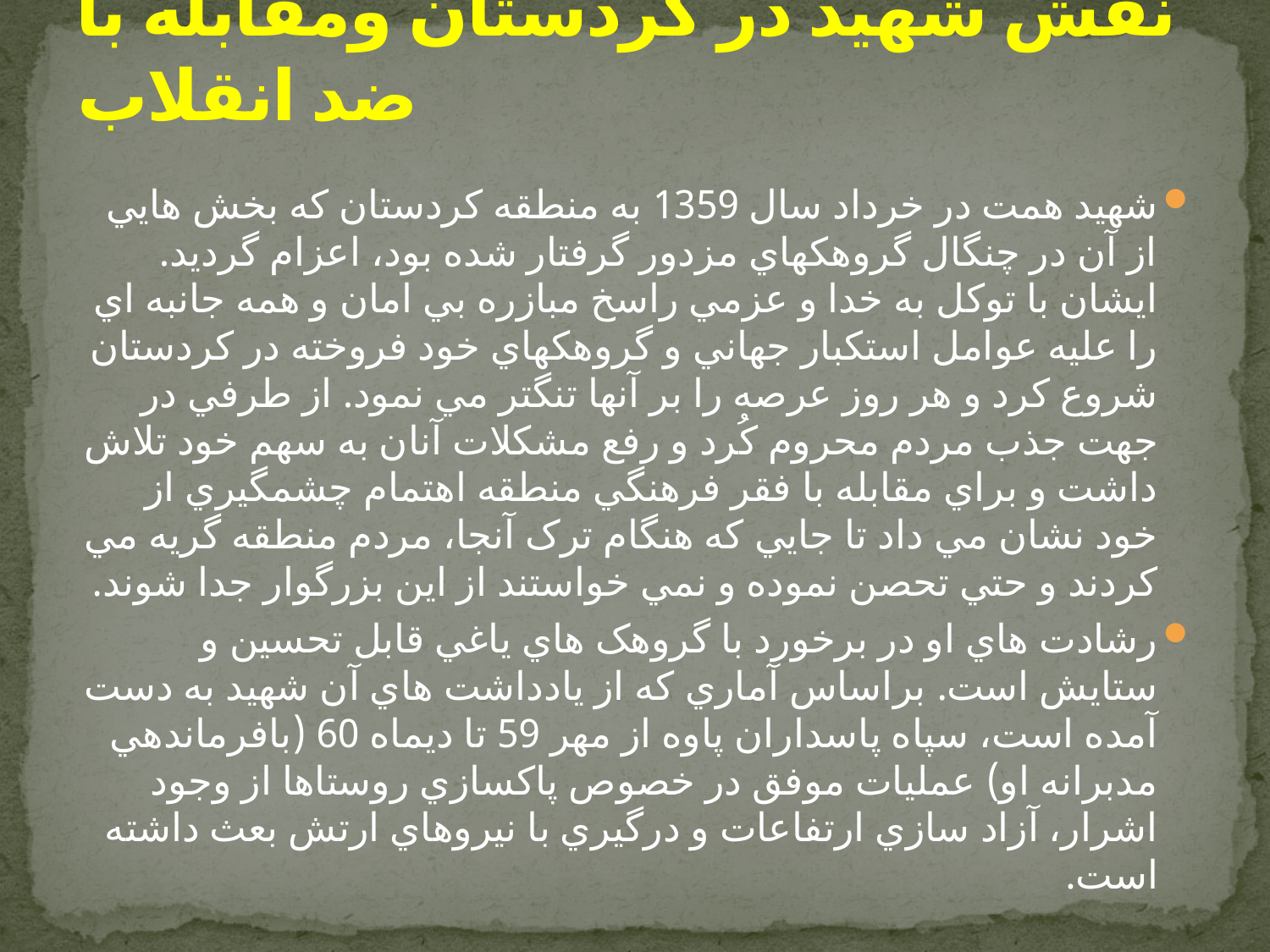

# نقش شهید در کردستان ومقابله با ضد انقلاب

شهيد همت در خرداد سال 1359 به منطقه کردستان که بخش هايي از آن در چنگال گروهکهاي مزدور گرفتار شده بود، اعزام گرديد. ايشان با توکل به خدا و عزمي راسخ مبازره بي امان و همه جانبه اي را عليه عوامل استکبار جهاني و گروهکهاي خود فروخته در کردستان شروع کرد و هر روز عرصه را بر آنها تنگتر مي نمود. از طرفي در جهت جذب مردم محروم کُرد و رفع مشکلات آنان به سهم خود تلاش داشت و براي مقابله با فقر فرهنگي منطقه اهتمام چشمگيري از خود نشان مي داد تا جايي که هنگام ترک آنجا، مردم منطقه گريه مي کردند و حتي تحصن نموده و نمي خواستند از اين بزرگوار جدا شوند.
رشادت هاي او در برخورد با گروهک هاي ياغي قابل تحسين و ستايش است. براساس آماري که از يادداشت هاي آن شهيد به دست آمده است، سپاه پاسداران پاوه از مهر 59 تا ديماه 60 (بافرماندهي مدبرانه او) عمليات موفق در خصوص پاکسازي روستاها از وجود اشرار، آزاد سازي ارتفاعات و درگيري با نيروهاي ارتش بعث داشته است.